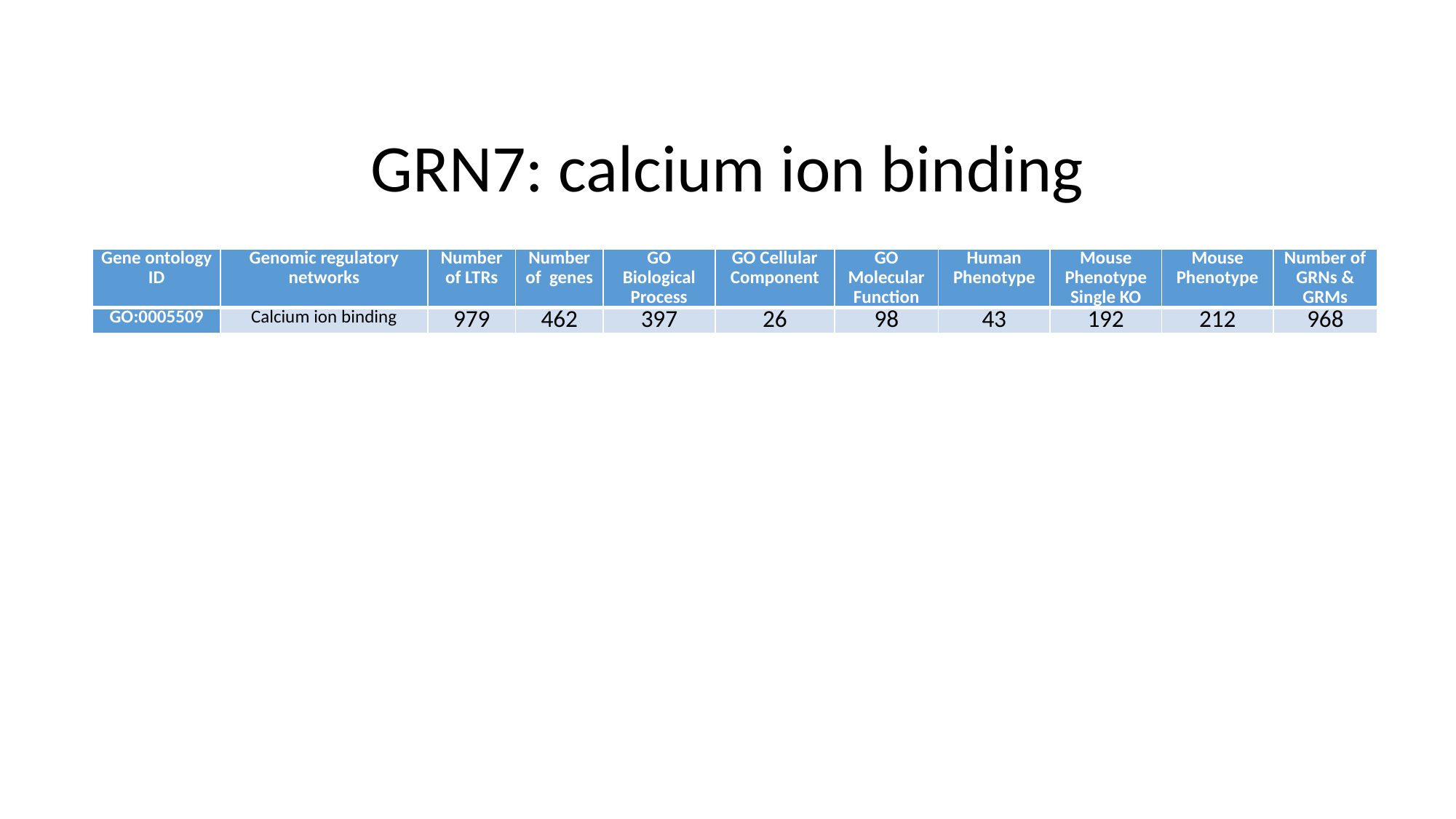

# GRN7: calcium ion binding
| Gene ontology ID | Genomic regulatory networks | Number of LTRs | Number of genes | GO Biological Process | GO Cellular Component | GO Molecular Function | Human Phenotype | Mouse Phenotype Single KO | Mouse Phenotype | Number of GRNs & GRMs |
| --- | --- | --- | --- | --- | --- | --- | --- | --- | --- | --- |
| GO:0005509 | Calcium ion binding | 979 | 462 | 397 | 26 | 98 | 43 | 192 | 212 | 968 |